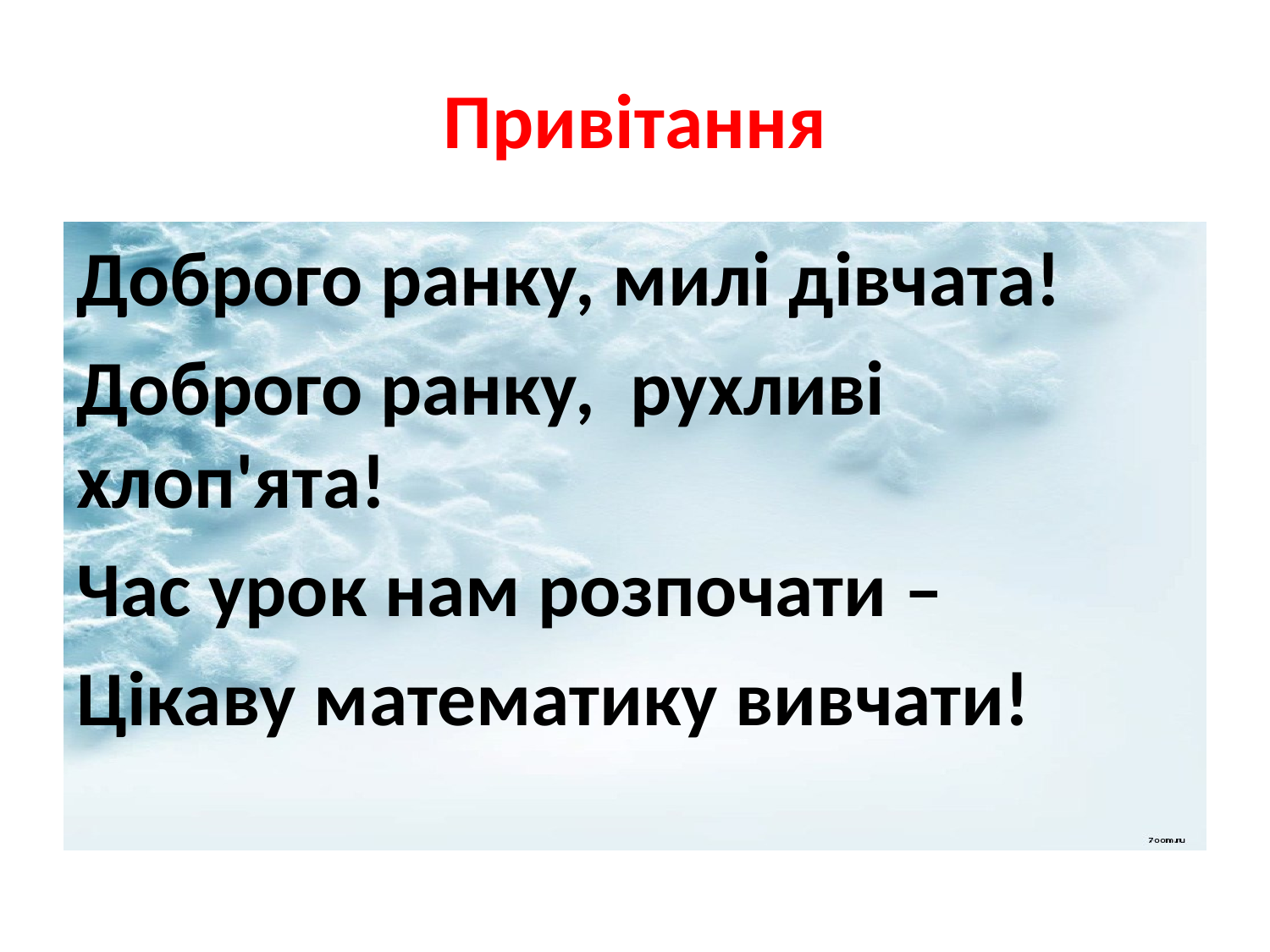

# Привітання
Доброго ранку, милі дівчата!
Доброго ранку,  рухливі хлоп'ята!
Час урок нам розпочати –
Цікаву математику вивчати!